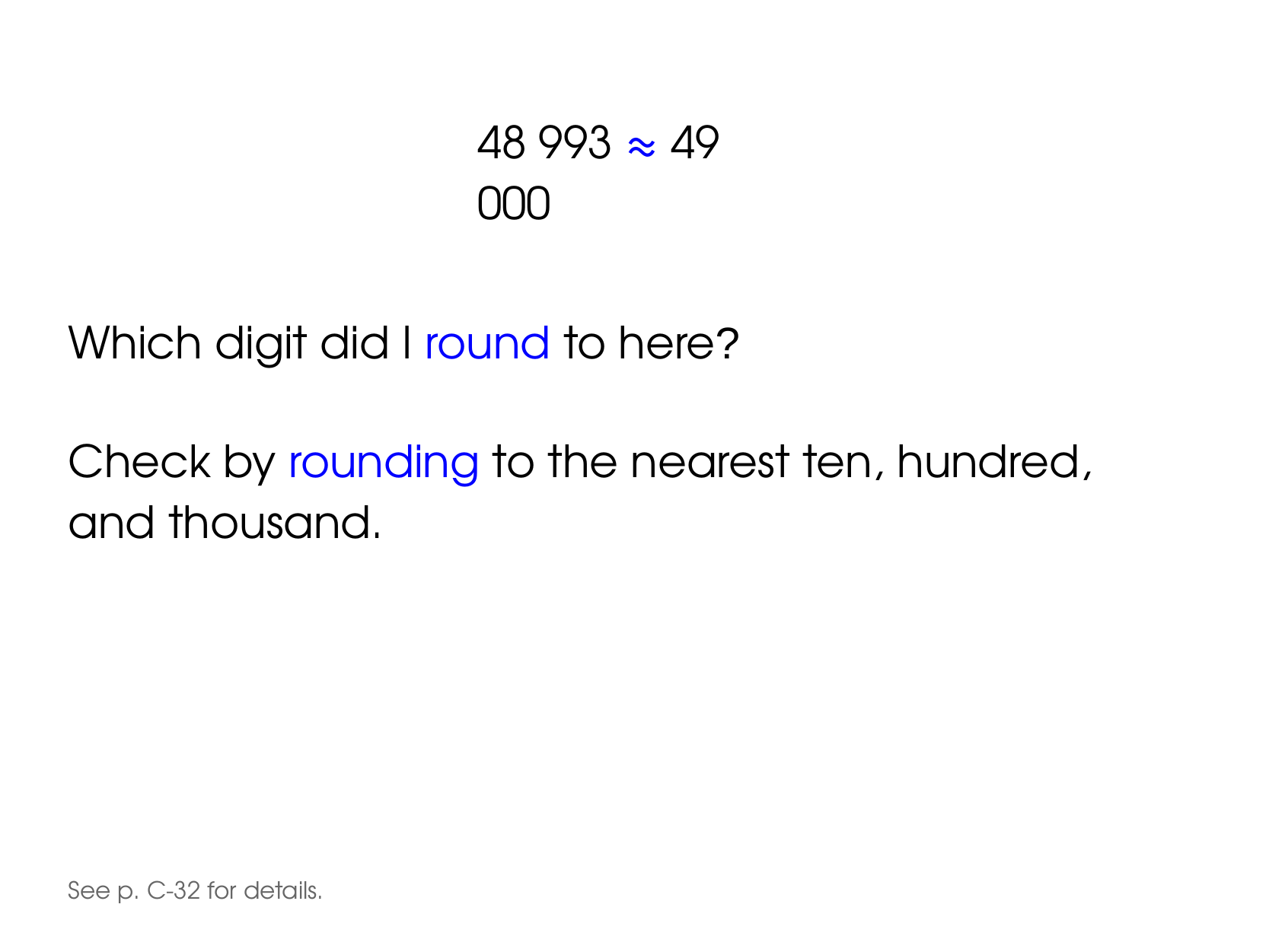

48 993 ≈ 49 000
Which digit did I round to here?
Check by rounding to the nearest ten, hundred,
and thousand.
See p. C-32 for details.